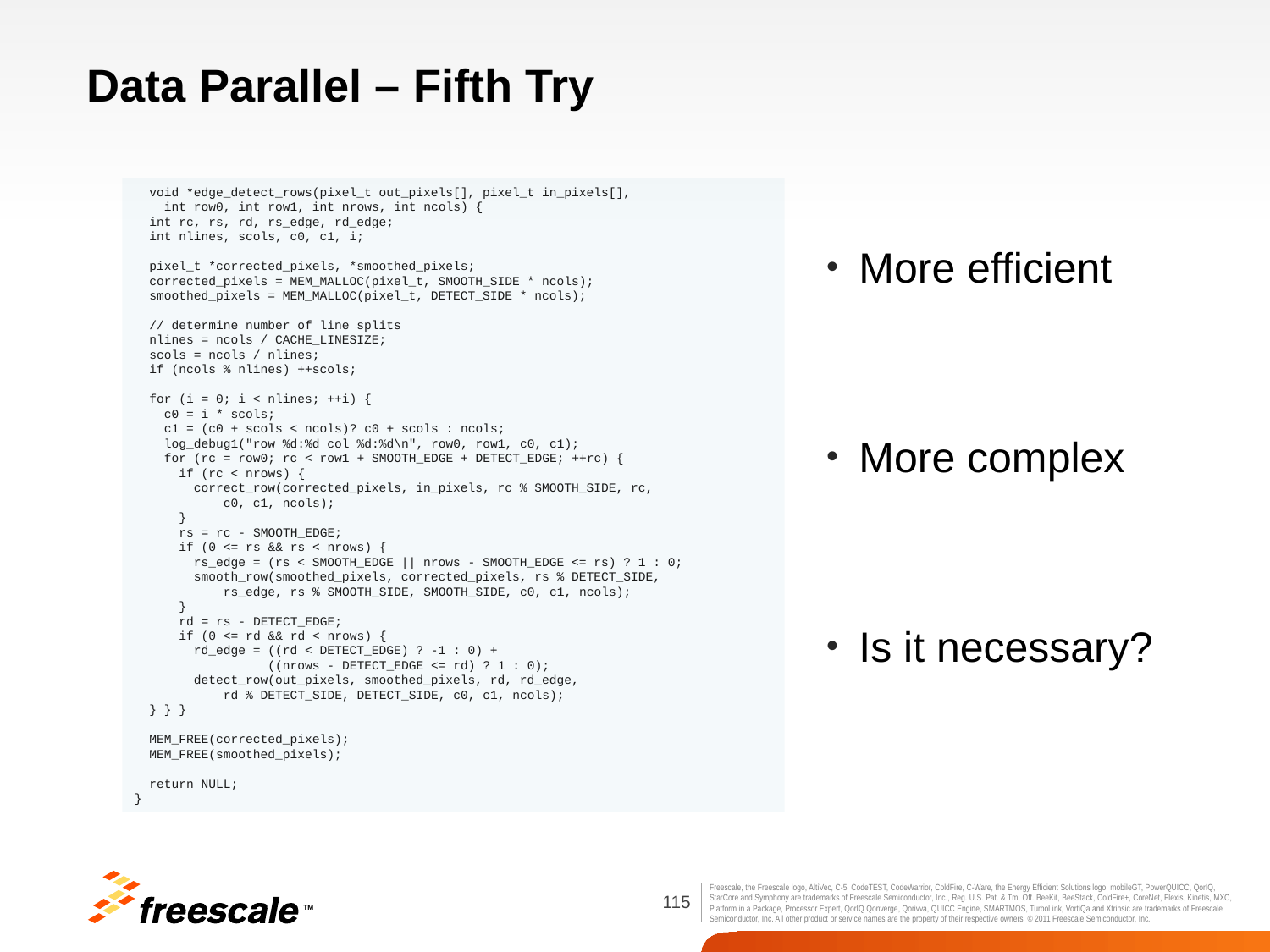

# Data Parallel – Fifth Try
  void *edge_detect_rows(pixel_t out_pixels[], pixel_t in_pixels[],
    int row0, int row1, int nrows, int ncols) {
  int rc, rs, rd, rs_edge, rd_edge;
  int nlines, scols, c0, c1, i;

  pixel_t *corrected_pixels, *smoothed_pixels;
  corrected_pixels = MEM_MALLOC(pixel_t, SMOOTH_SIDE * ncols);
  smoothed_pixels = MEM_MALLOC(pixel_t, DETECT_SIDE * ncols);

  // determine number of line splits
  nlines = ncols / CACHE_LINESIZE;
  scols = ncols / nlines;
  if (ncols % nlines) ++scols;

  for (i = 0; i < nlines; ++i) {
    c0 = i * scols;
    c1 = (c0 + scols < ncols)? c0 + scols : ncols;
    log_debug1("row %d:%d col %d:%d\n", row0, row1, c0, c1);
    for (rc = row0; rc < row1 + SMOOTH_EDGE + DETECT_EDGE; ++rc) {
      if (rc < nrows) {
        correct_row(corrected_pixels, in_pixels, rc % SMOOTH_SIDE, rc,
            c0, c1, ncols);
      }
      rs = rc - SMOOTH_EDGE;
      if (0 <= rs && rs < nrows) {
        rs_edge = (rs < SMOOTH_EDGE || nrows - SMOOTH_EDGE <= rs) ? 1 : 0;
        smooth_row(smoothed_pixels, corrected_pixels, rs % DETECT_SIDE,
            rs_edge, rs % SMOOTH_SIDE, SMOOTH_SIDE, c0, c1, ncols);
      }
      rd = rs - DETECT_EDGE;
      if (0 <= rd && rd < nrows) {
        rd_edge = ((rd < DETECT_EDGE) ? -1 : 0) +
                  ((nrows - DETECT_EDGE <= rd) ? 1 : 0);
        detect_row(out_pixels, smoothed_pixels, rd, rd_edge,
            rd % DETECT_SIDE, DETECT_SIDE, c0, c1, ncols);
  } } }

  MEM_FREE(corrected_pixels);
  MEM_FREE(smoothed_pixels);

  return NULL;
}
More efficient
More complex
Is it necessary?